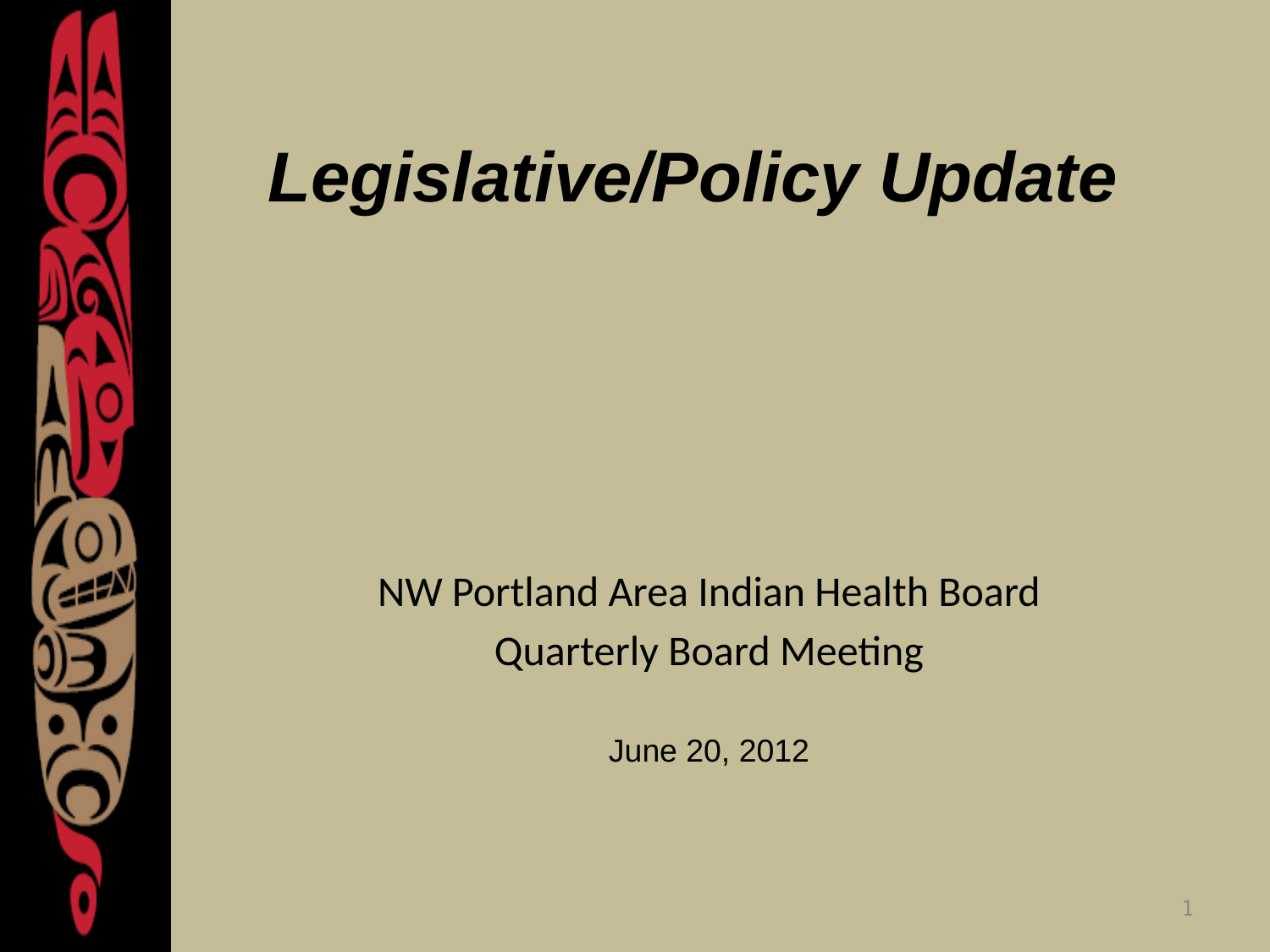

# Legislative/Policy Update
NW Portland Area Indian Health Board
Quarterly Board Meeting

June 20, 2012

1